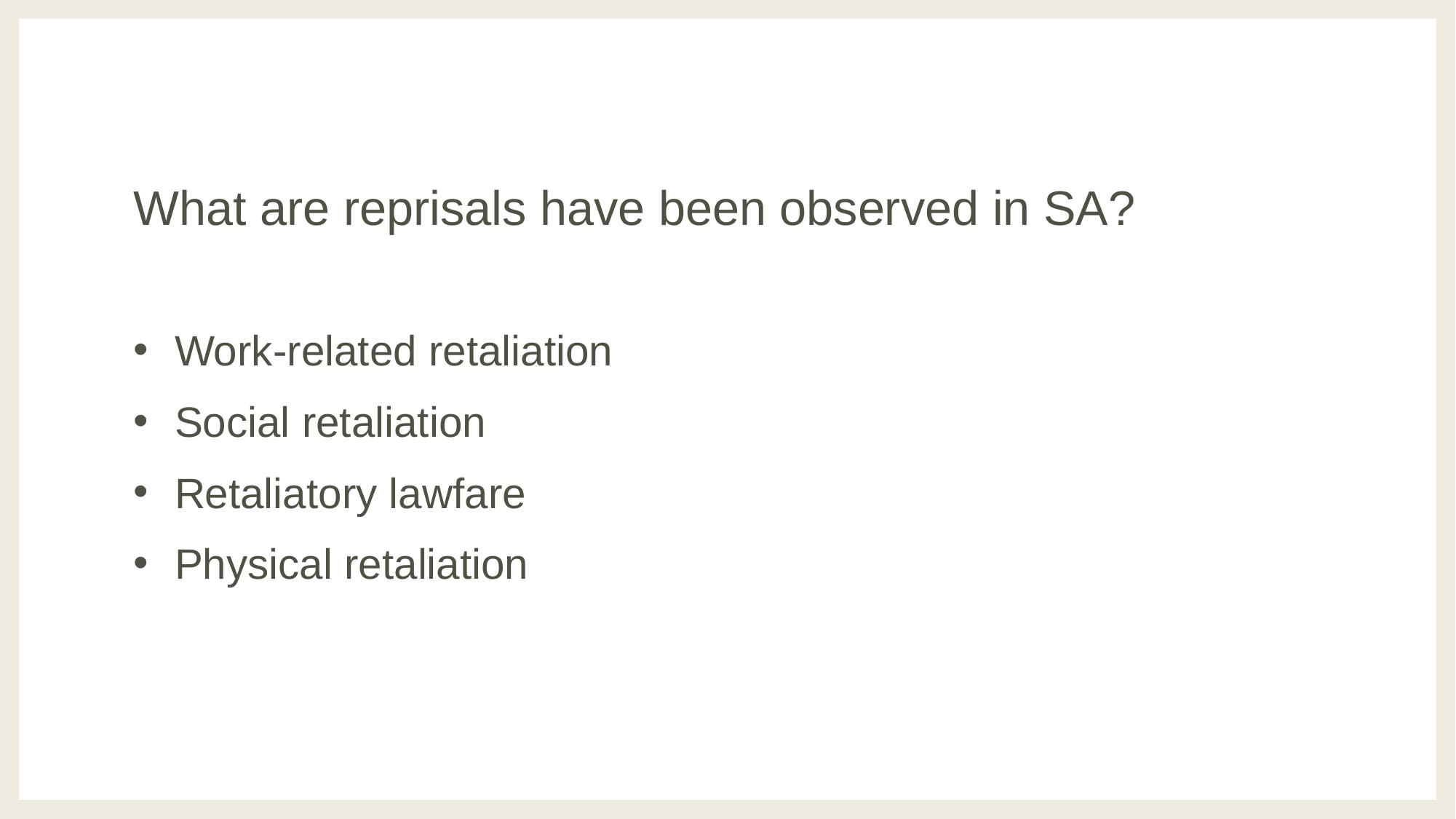

# What are reprisals have been observed in SA?
Work-related retaliation
Social retaliation
Retaliatory lawfare
Physical retaliation